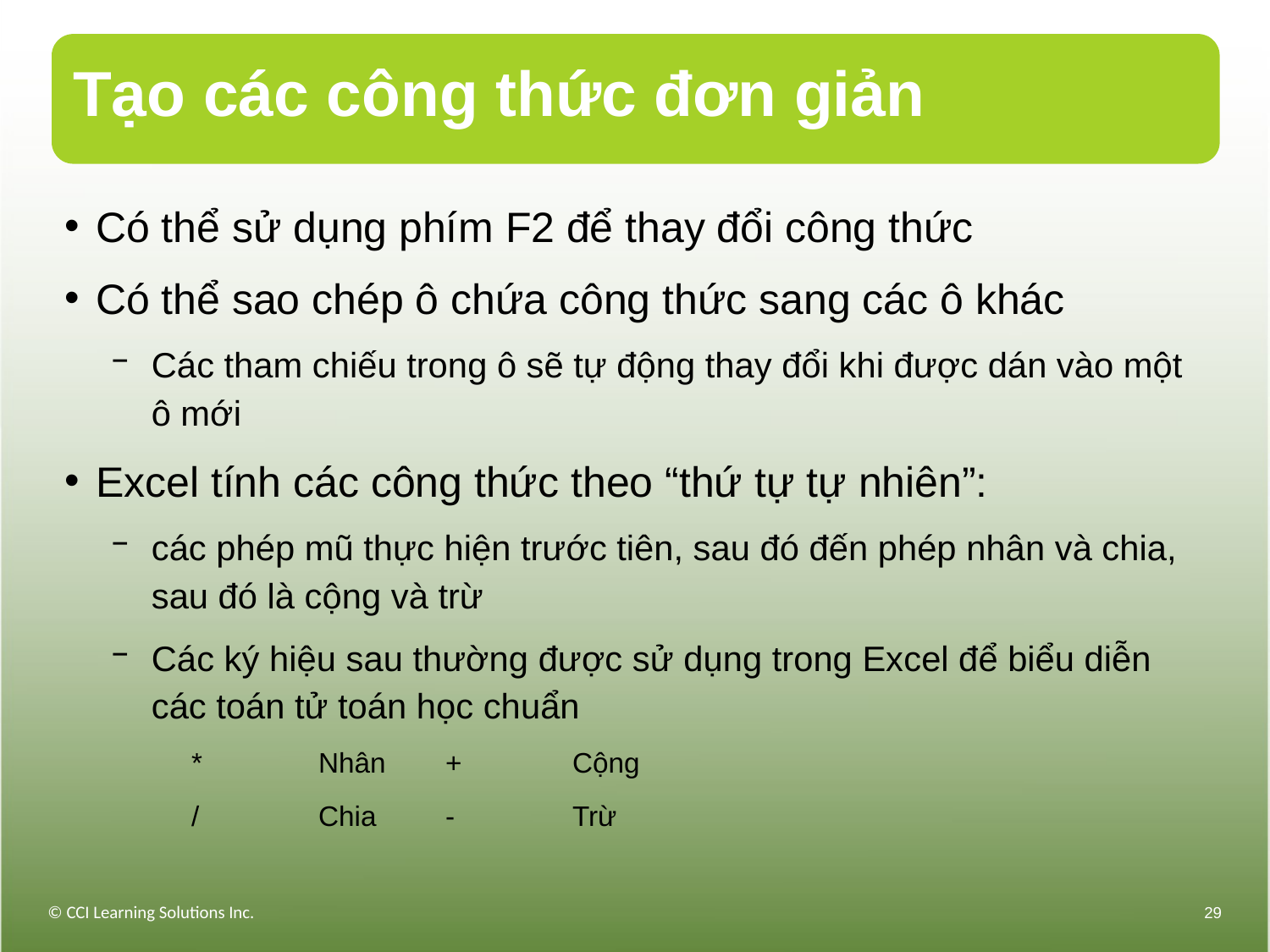

# Tạo các công thức đơn giản
Có thể sử dụng phím F2 để thay đổi công thức
Có thể sao chép ô chứa công thức sang các ô khác
Các tham chiếu trong ô sẽ tự động thay đổi khi được dán vào một ô mới
Excel tính các công thức theo “thứ tự tự nhiên”:
các phép mũ thực hiện trước tiên, sau đó đến phép nhân và chia, sau đó là cộng và trừ
Các ký hiệu sau thường được sử dụng trong Excel để biểu diễn các toán tử toán học chuẩn
	*	Nhân	+	Cộng
	/	Chia	- 	Trừ

© CCI Learning Solutions Inc.
29